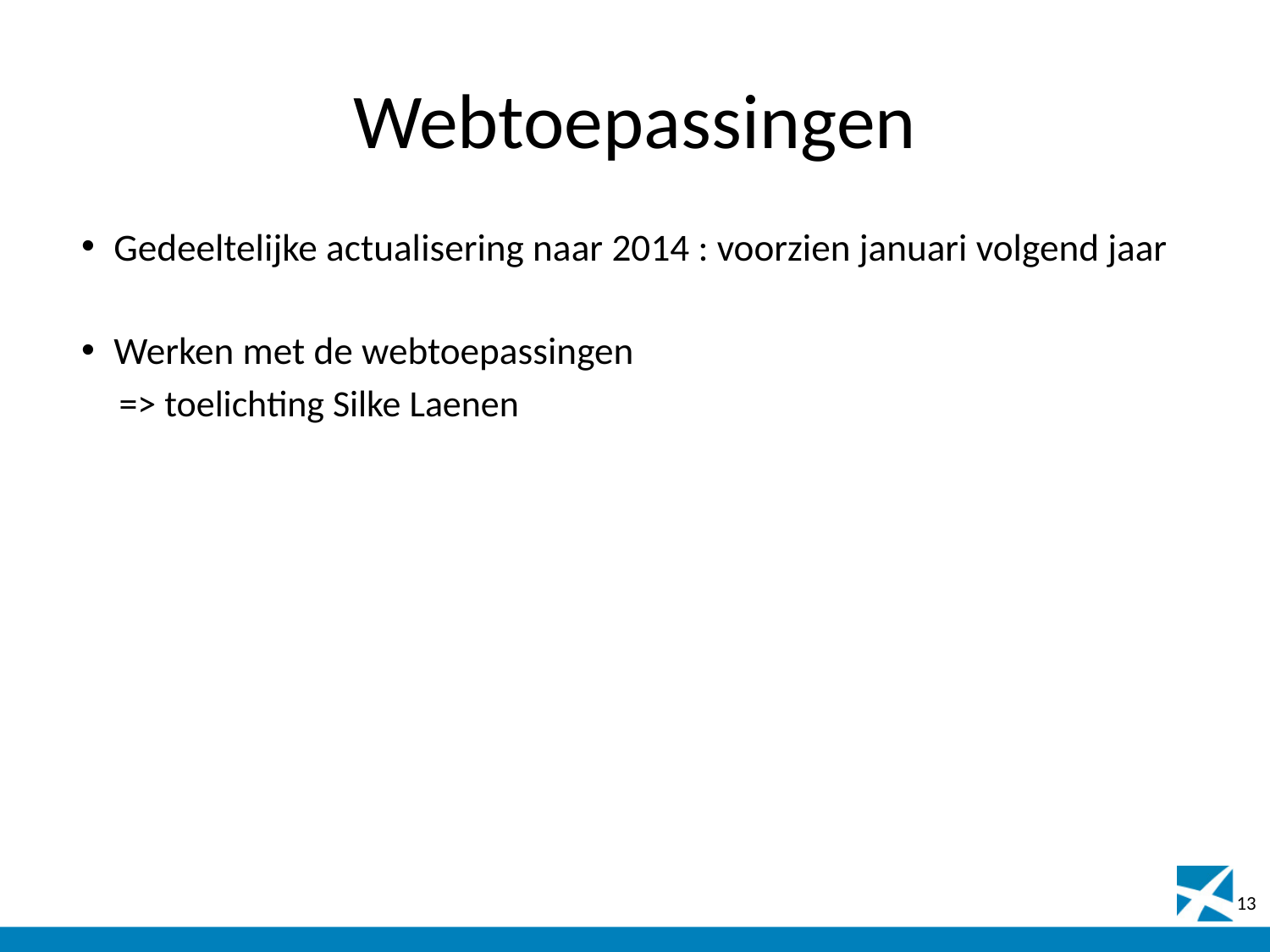

# Webtoepassingen
Gedeeltelijke actualisering naar 2014 : voorzien januari volgend jaar

Werken met de webtoepassingen
=> toelichting Silke Laenen